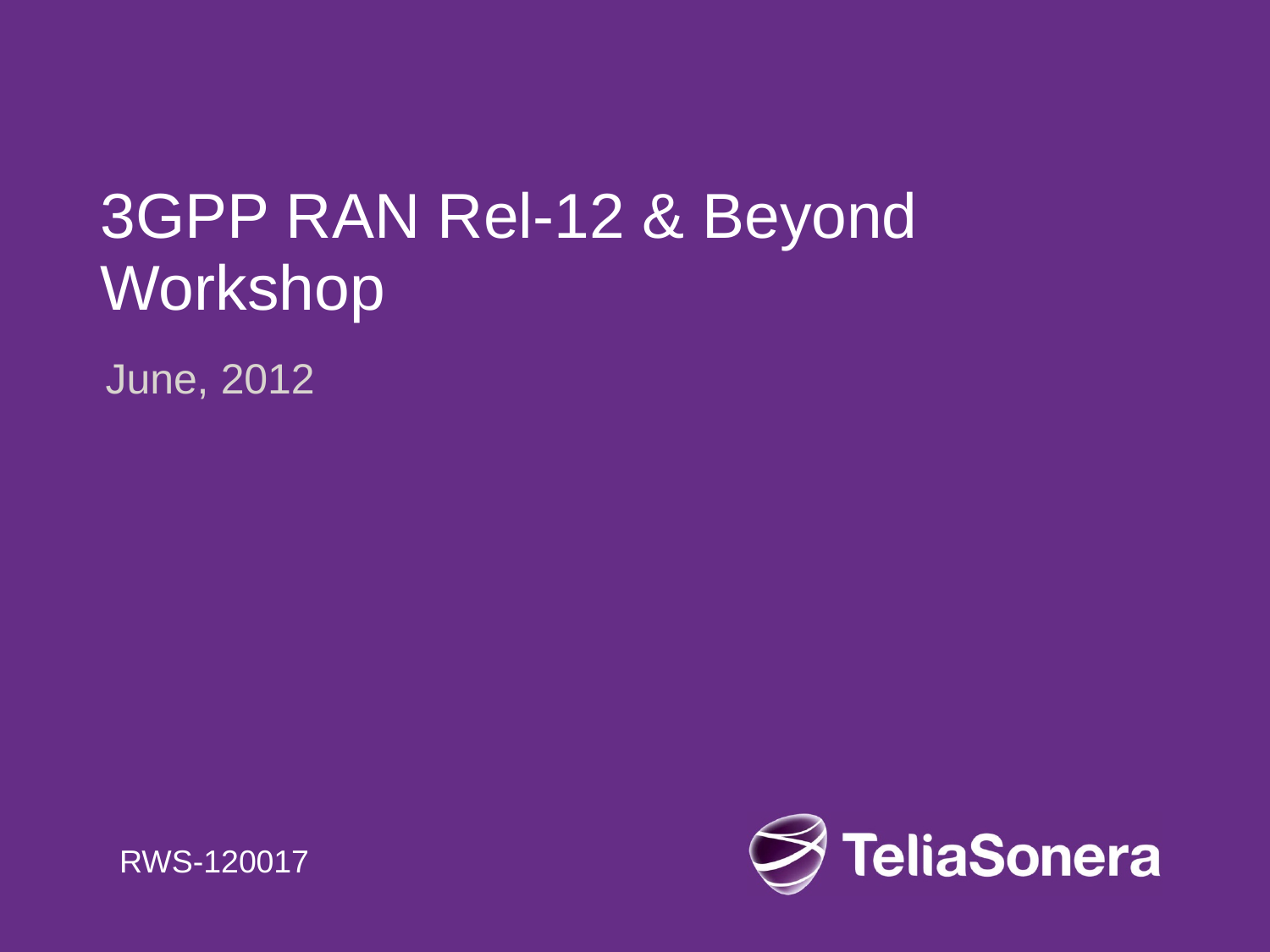

# 3GPP RAN Rel-12 & Beyond Workshop
June, 2012
RWS-120017